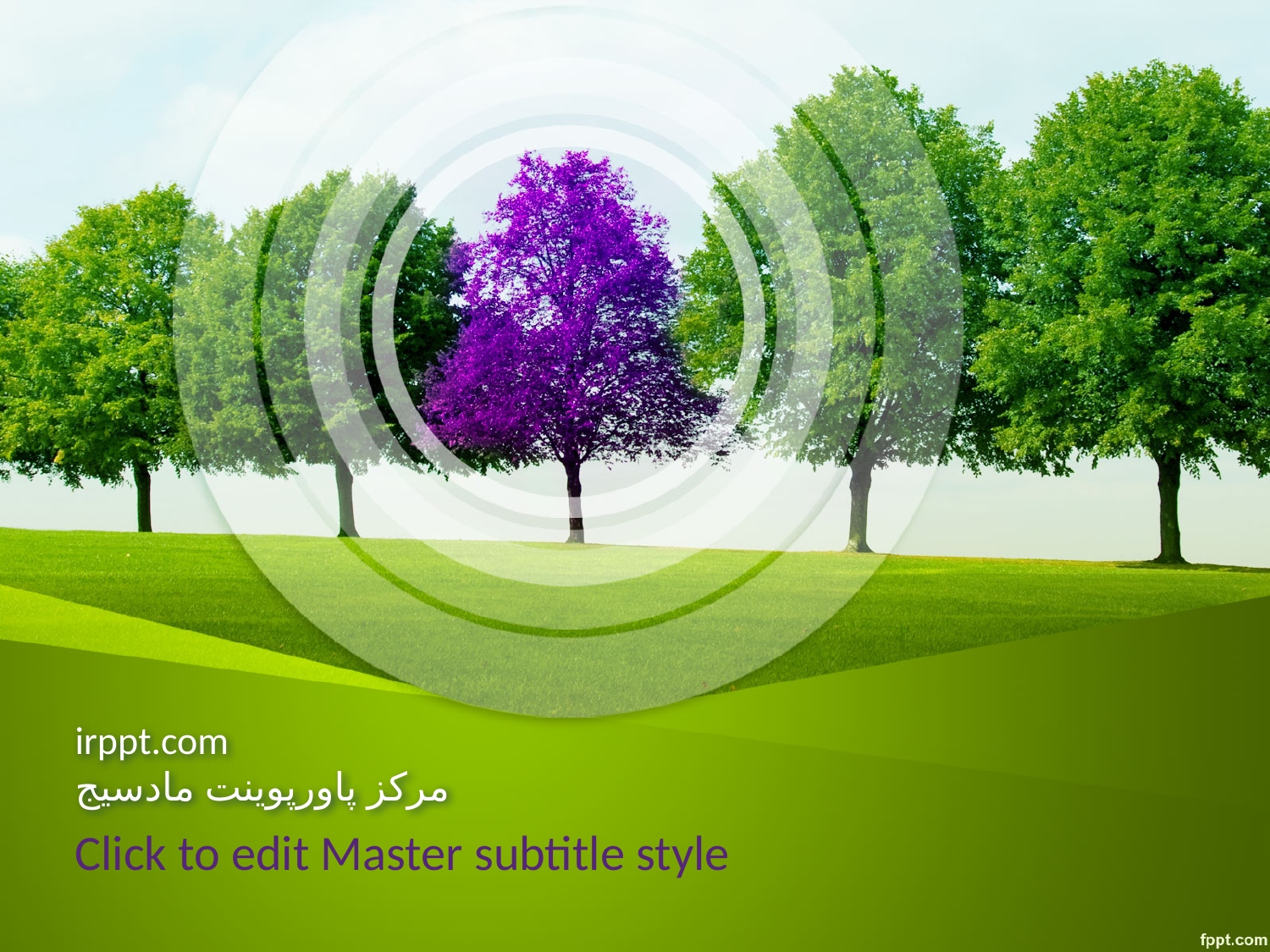

# irppt.com مرکز پاورپوینت مادسیج
Click to edit Master subtitle style